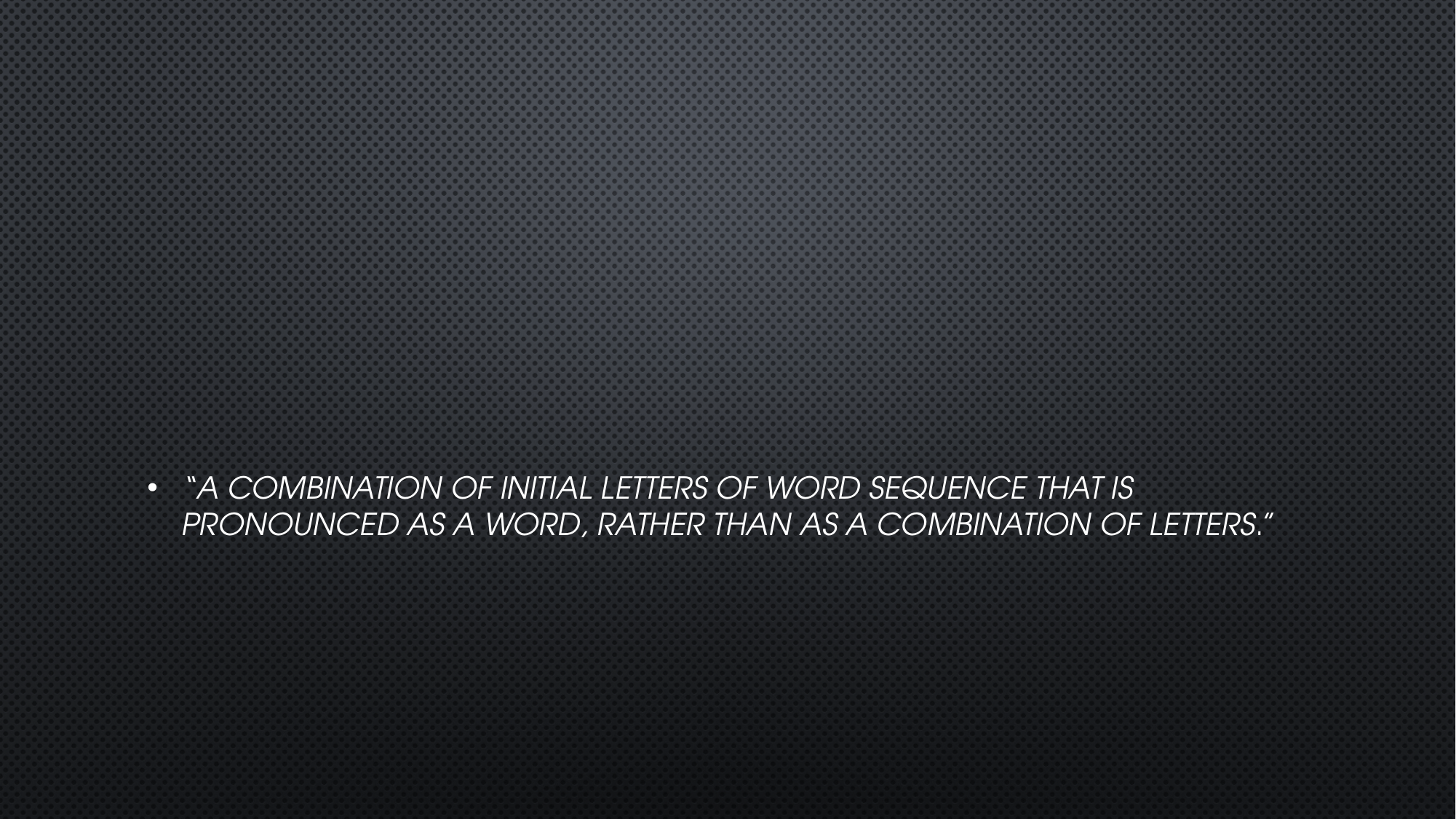

#
“A combination of initial letters of word sequence that is pronounced as a word, rather than as a combination of letters.”